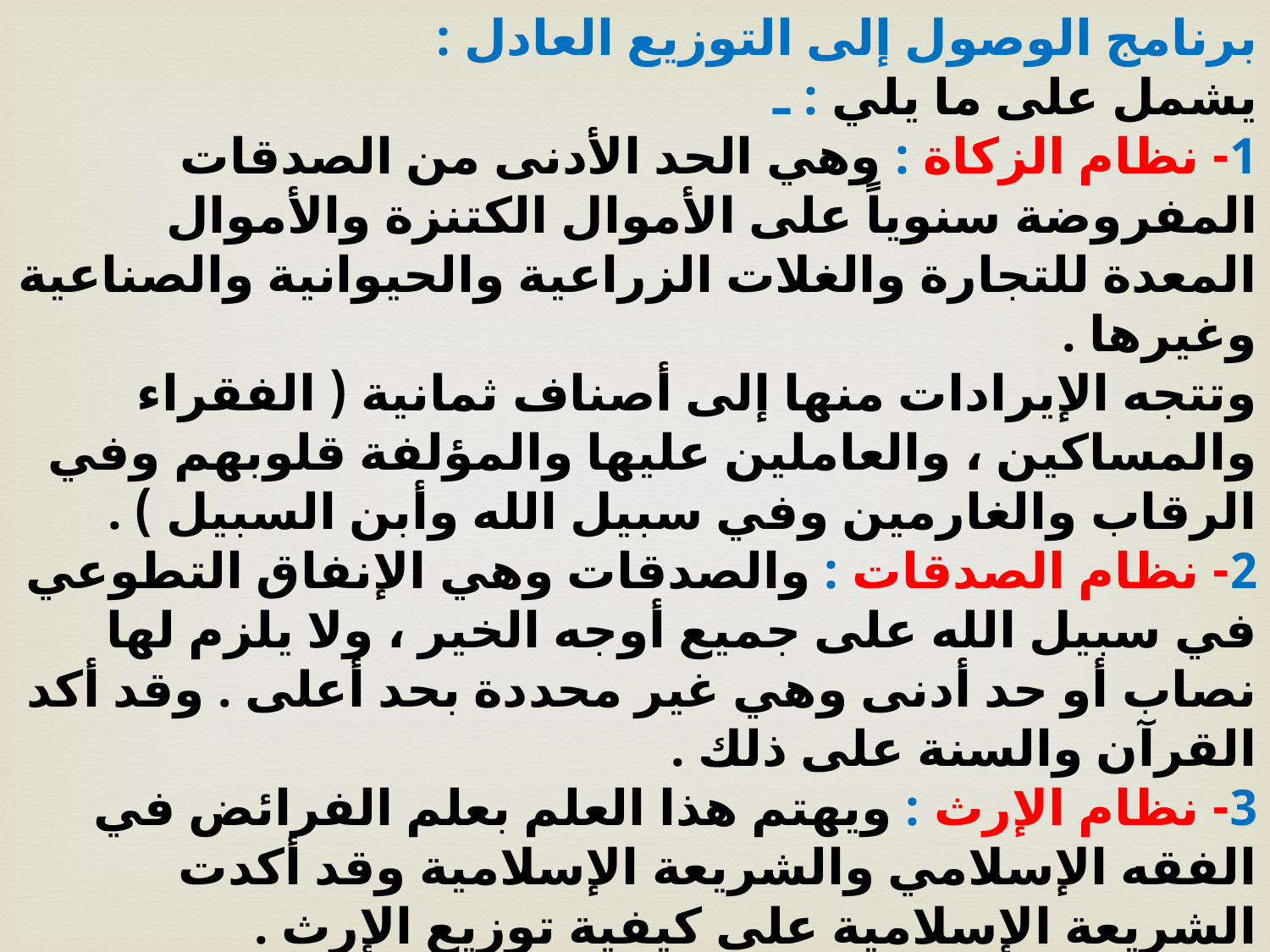

برنامج الوصول إلى التوزيع العادل :
يشمل على ما يلي : ـ
1- نظام الزكاة : وهي الحد الأدنى من الصدقات المفروضة سنوياً على الأموال الكتنزة والأموال المعدة للتجارة والغلات الزراعية والحيوانية والصناعية وغيرها .
وتتجه الإيرادات منها إلى أصناف ثمانية ( الفقراء والمساكين ، والعاملين عليها والمؤلفة قلوبهم وفي الرقاب والغارمين وفي سبيل الله وأبن السبيل ) .
2- نظام الصدقات : والصدقات وهي الإنفاق التطوعي في سبيل الله على جميع أوجه الخير ، ولا يلزم لها نصاب أو حد أدنى وهي غير محددة بحد أعلى . وقد أكد القرآن والسنة على ذلك .
3- نظام الإرث : ويهتم هذا العلم بعلم الفرائض في الفقه الإسلامي والشريعة الإسلامية وقد أكدت الشريعة الإسلامية على كيفية توزيع الإرث .
4- تحقيق القوة المادية والرمية للأمة الإسلامية  .
مقطع فيديو ( الغرب يطالب بتطبيق نظام الاقتصاد الاسلامي )
http://www.youtube.com/watch?v=9u62WAwWaLI